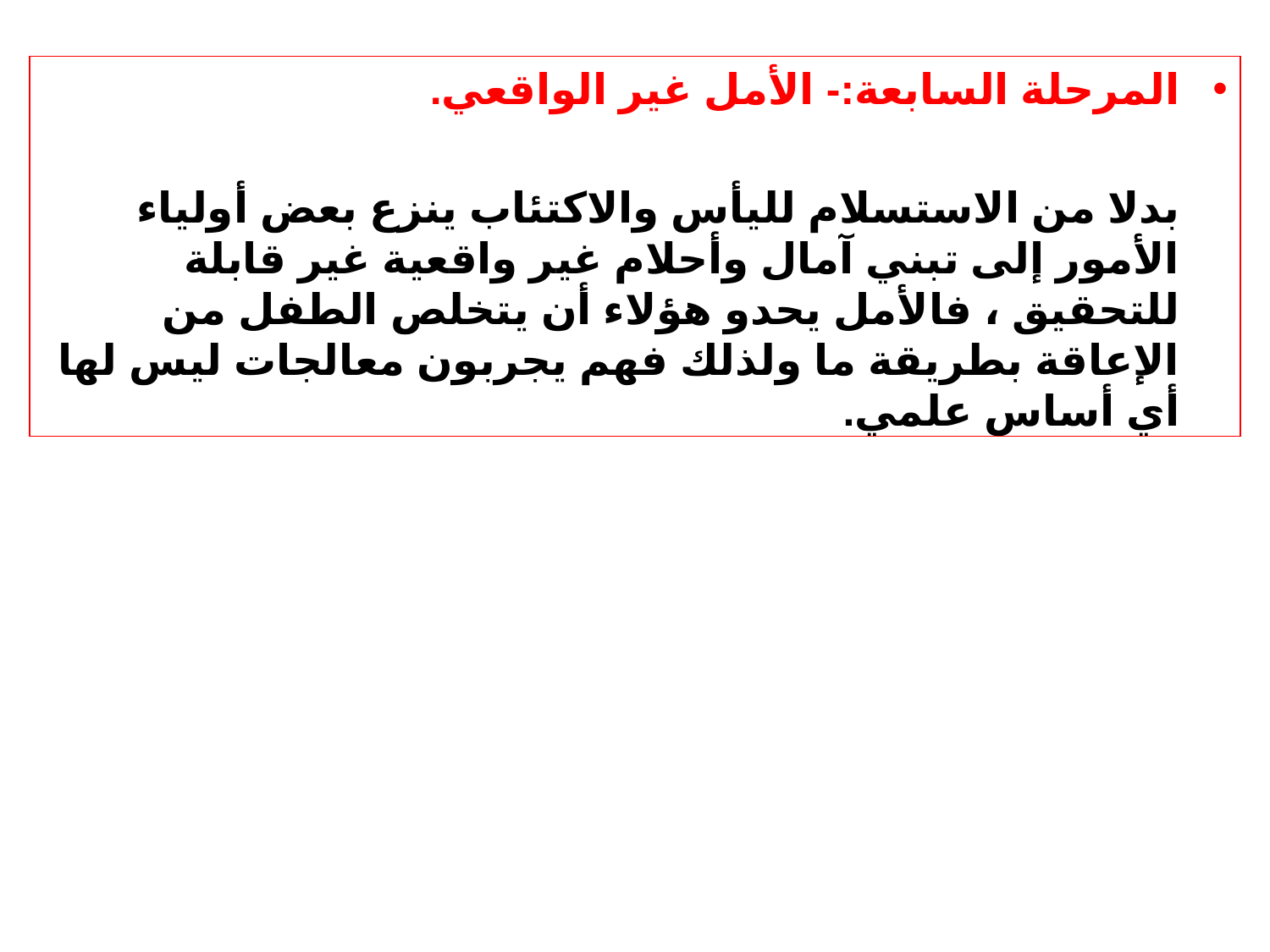

المرحلة السابعة:- الأمل غير الواقعي.

    بدلا من الاستسلام لليأس والاكتئاب ينزع بعض أولياء الأمور إلى تبني آمال وأحلام غير واقعية غير قابلة للتحقيق ، فالأمل يحدو هؤلاء أن يتخلص الطفل من الإعاقة بطريقة ما ولذلك فهم يجربون معالجات ليس لها أي أساس علمي.